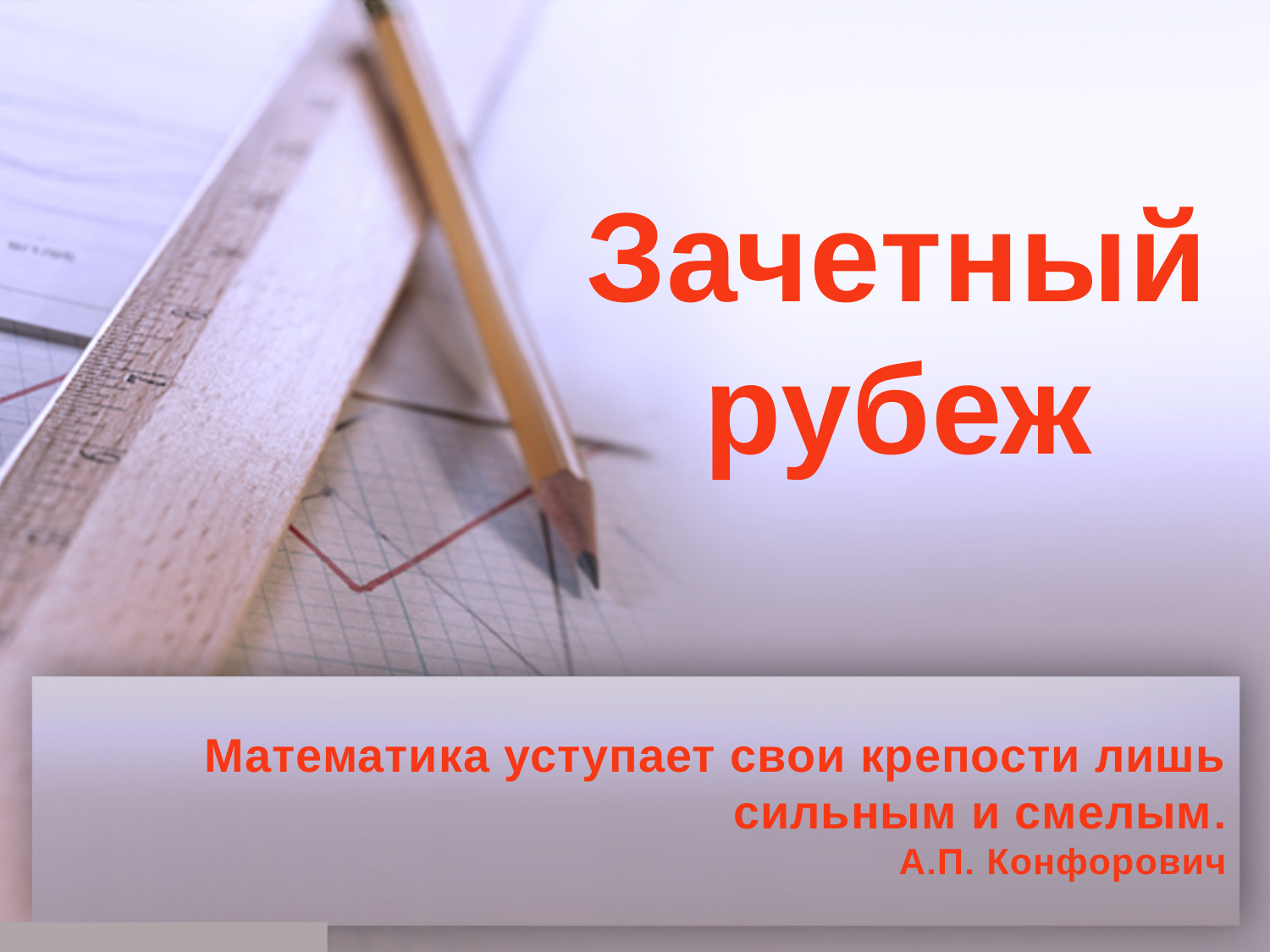

Зачетный рубеж
# Математика уступает свои крепости лишь сильным и смелым. А.П. Конфорович